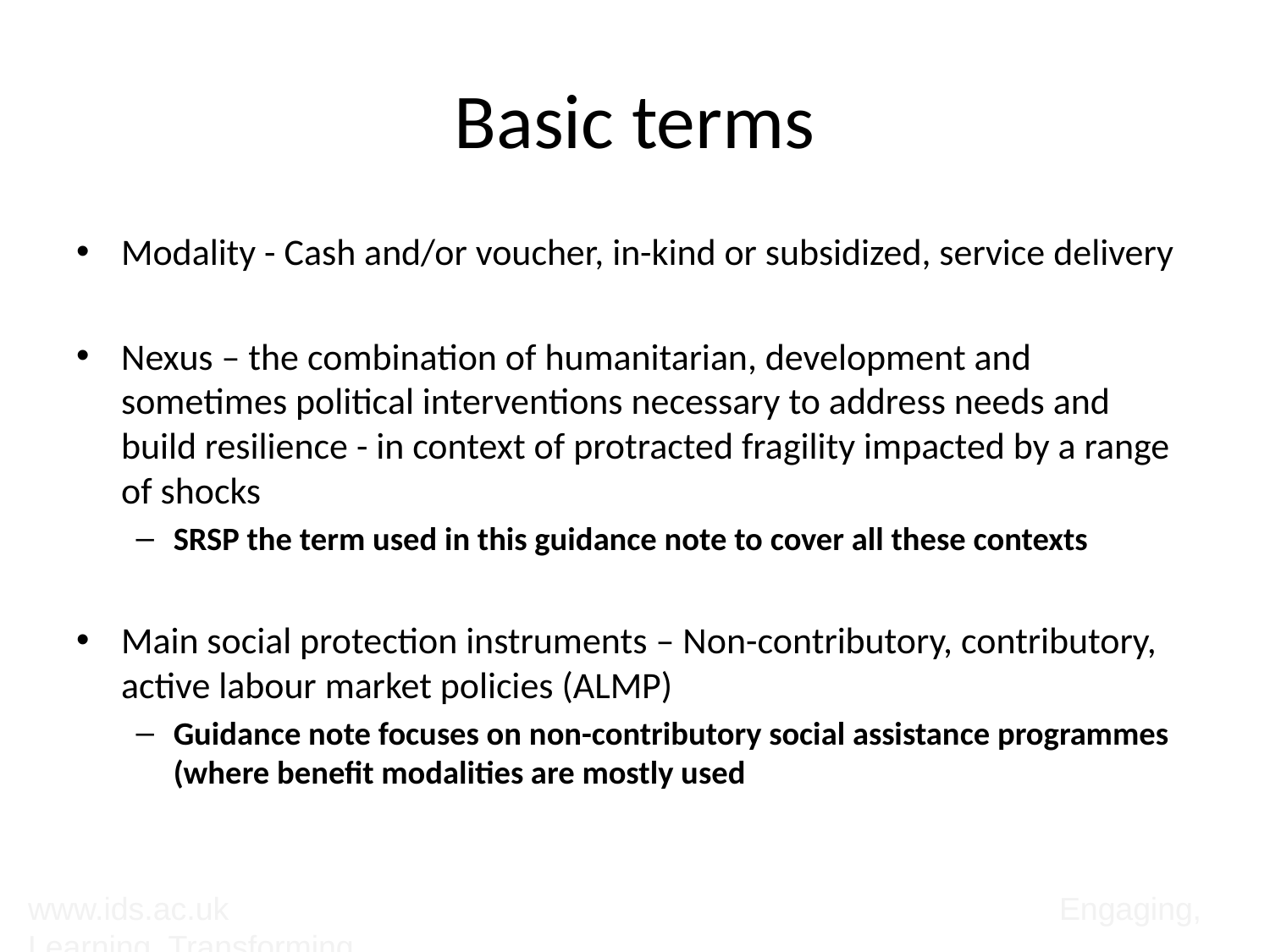

# Basic terms
Modality - Cash and/or voucher, in-kind or subsidized, service delivery

Nexus – the combination of humanitarian, development and sometimes political interventions necessary to address needs and build resilience - in context of protracted fragility impacted by a range of shocks
SRSP the term used in this guidance note to cover all these contexts

Main social protection instruments – Non-contributory, contributory, active labour market policies (ALMP)
Guidance note focuses on non-contributory social assistance programmes (where benefit modalities are mostly used
www.ids.ac.uk           					                Engaging, Learning, Transforming